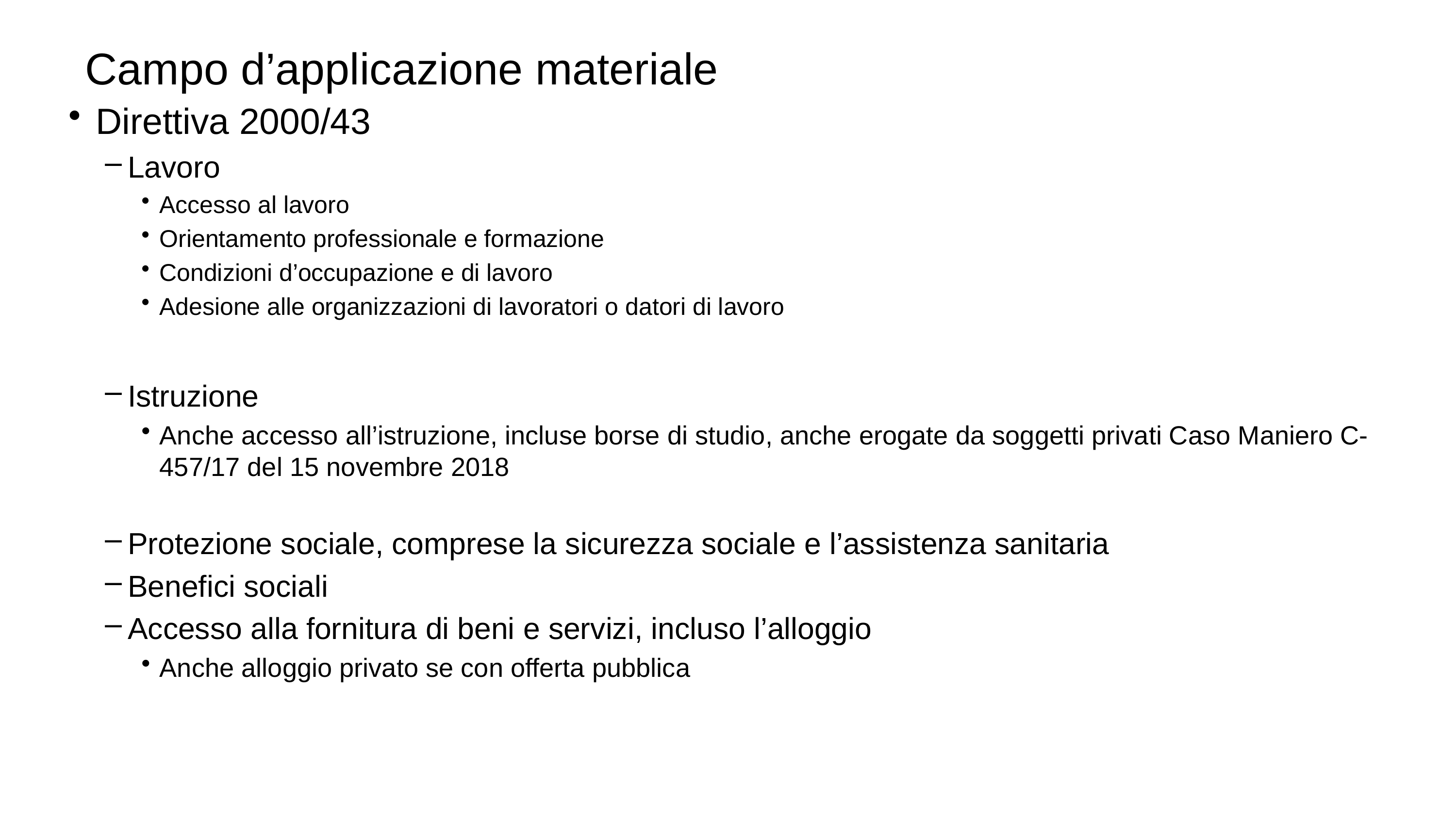

Campo d’applicazione materiale

Direttiva 2000/43
Lavoro
Accesso al lavoro
Orientamento professionale e formazione
Condizioni d’occupazione e di lavoro
Adesione alle organizzazioni di lavoratori o datori di lavoro

Istruzione
Anche accesso all’istruzione, incluse borse di studio, anche erogate da soggetti privati Caso Maniero C-457/17 del 15 novembre 2018

Protezione sociale, comprese la sicurezza sociale e l’assistenza sanitaria
Benefici sociali
Accesso alla fornitura di beni e servizi, incluso l’alloggio
Anche alloggio privato se con offerta pubblica